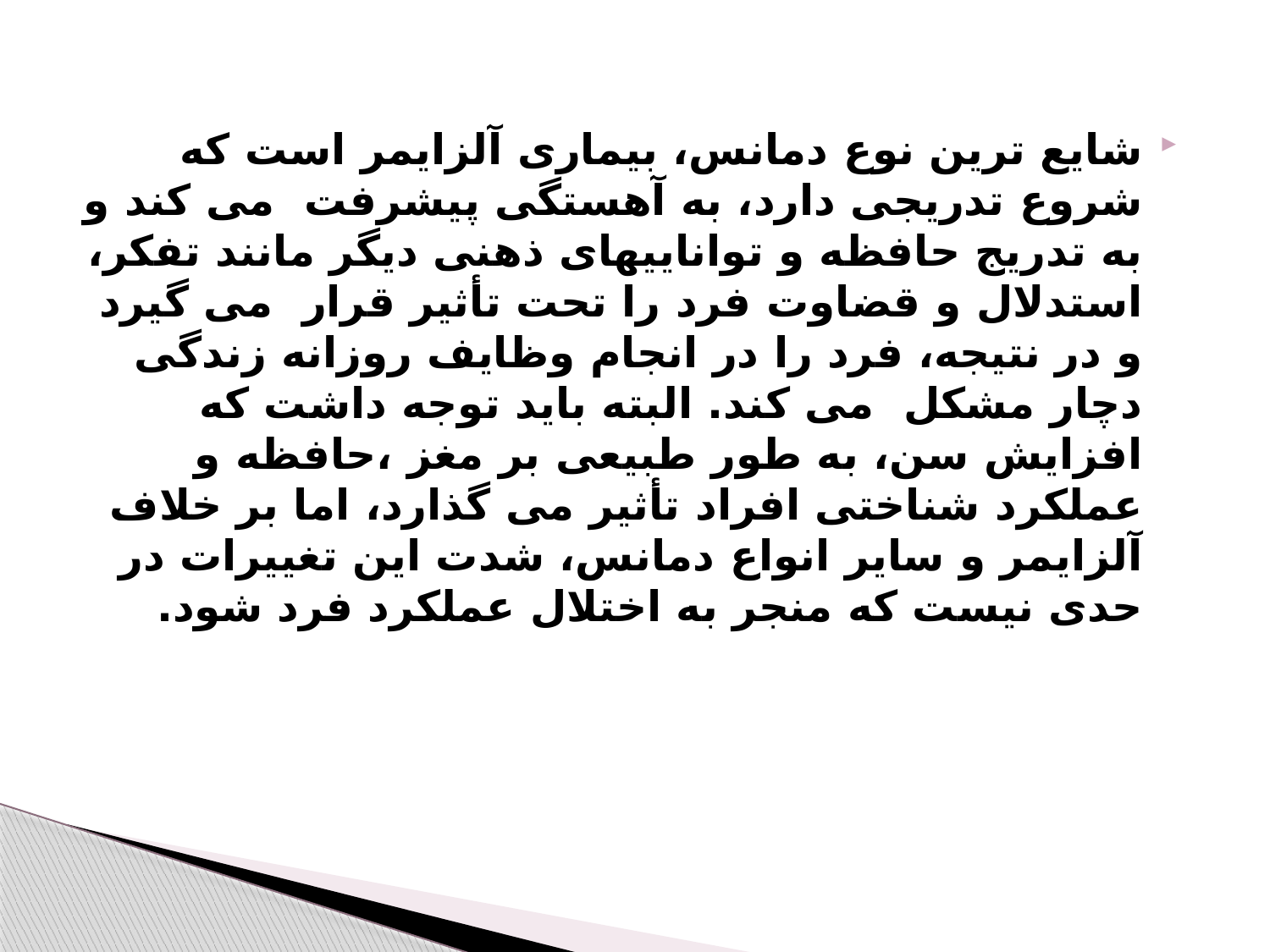

شایع ترین نوع دمانس، بیماری آلزایمر است که شروع تدریجی دارد، به آهستگی پیشرفت  می کند و به تدریج حافظه و تواناییهای ذهنی دیگر مانند تفکر، استدلال و قضاوت فرد را تحت تأثیر قرار  می گیرد و در نتیجه، فرد را در انجام وظایف روزانه زندگی دچار مشکل  می کند. البته باید توجه داشت که افزایش سن، به طور طبیعی بر مغز ،حافظه و عملکرد شناختی افراد تأثیر می گذارد، اما بر خلاف آلزایمر و سایر انواع دمانس، شدت این تغییرات در حدی نیست که منجر به اختلال عملکرد فرد شود.